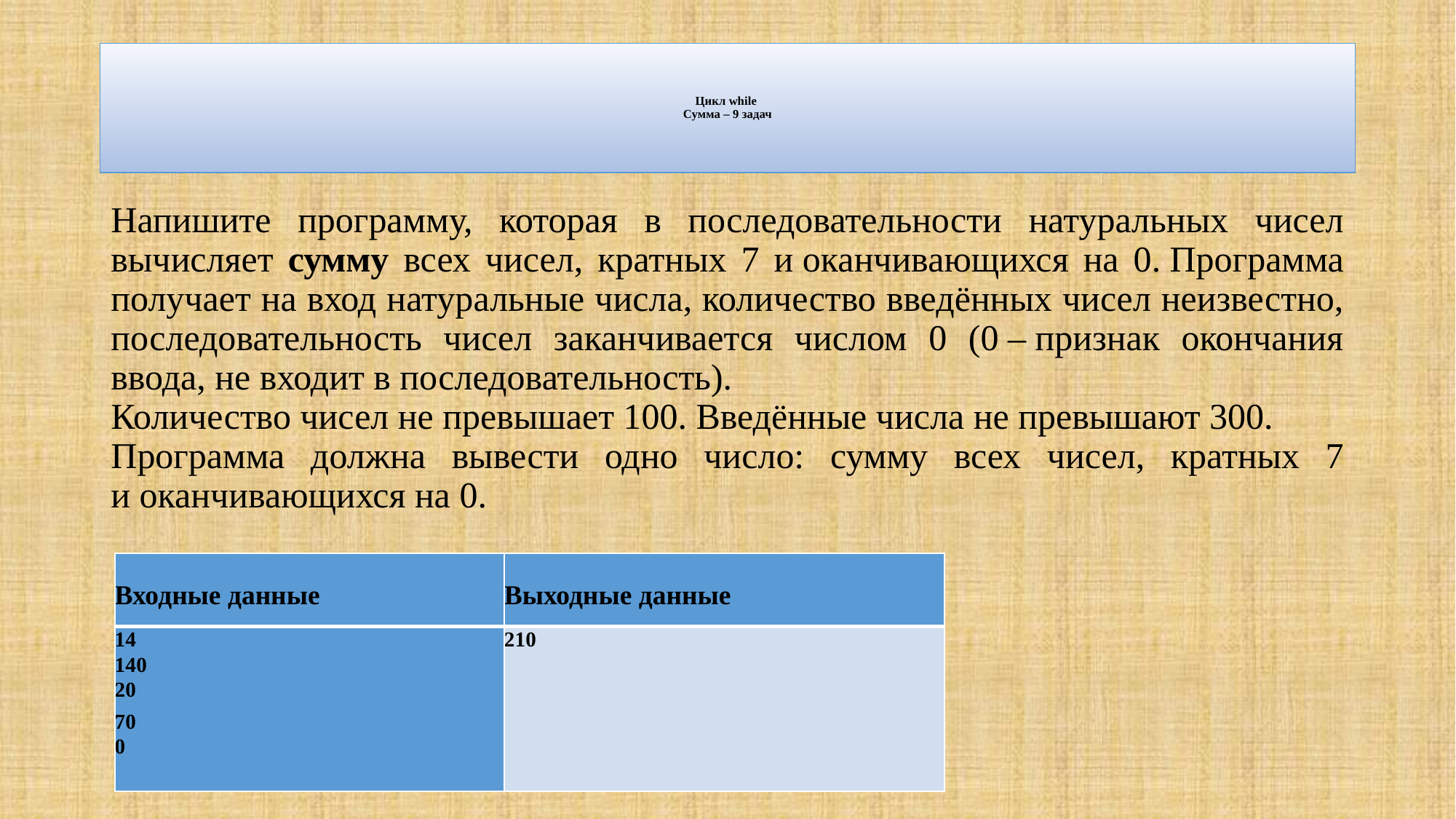

# Цикл while Сумма – 9 задач
Напишите программу, которая в последовательности натуральных чисел вычисляет сумму всех чисел, кратных 7 и оканчивающихся на 0. Программа получает на вход натуральные числа, количество введённых чисел неизвестно, последовательность чисел заканчивается числом 0 (0 – признак окончания ввода, не входит в последовательность).
Количество чисел не превышает 100. Введённые числа не превышают 300.
Программа должна вывести одно число: сумму всех чисел, кратных 7 и оканчивающихся на 0.

| Входные данные | Выходные данные |
| --- | --- |
| 14 140 20 70 0 | 210 |